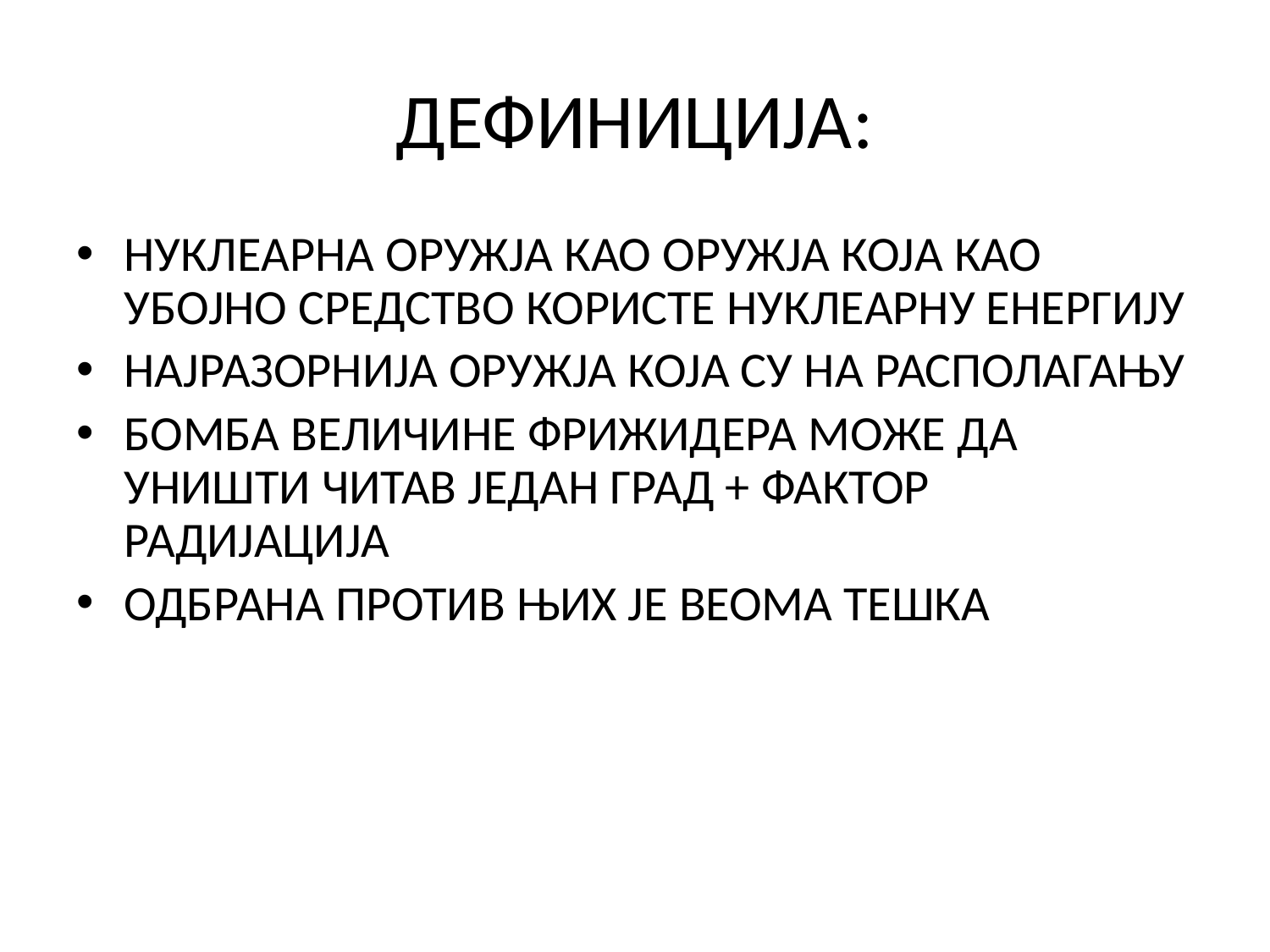

# ДЕФИНИЦИЈА:
НУКЛЕАРНА ОРУЖЈА КАО ОРУЖЈА КОЈА КАО УБОЈНО СРЕДСТВО КОРИСТЕ НУКЛЕАРНУ ЕНЕРГИЈУ
НАЈРАЗОРНИЈА ОРУЖЈА КОЈА СУ НА РАСПОЛАГАЊУ
БОМБА ВЕЛИЧИНЕ ФРИЖИДЕРА МОЖЕ ДА УНИШТИ ЧИТАВ ЈЕДАН ГРАД + ФАКТОР РАДИЈАЦИЈА
ОДБРАНА ПРОТИВ ЊИХ ЈЕ ВЕОМА ТЕШКА